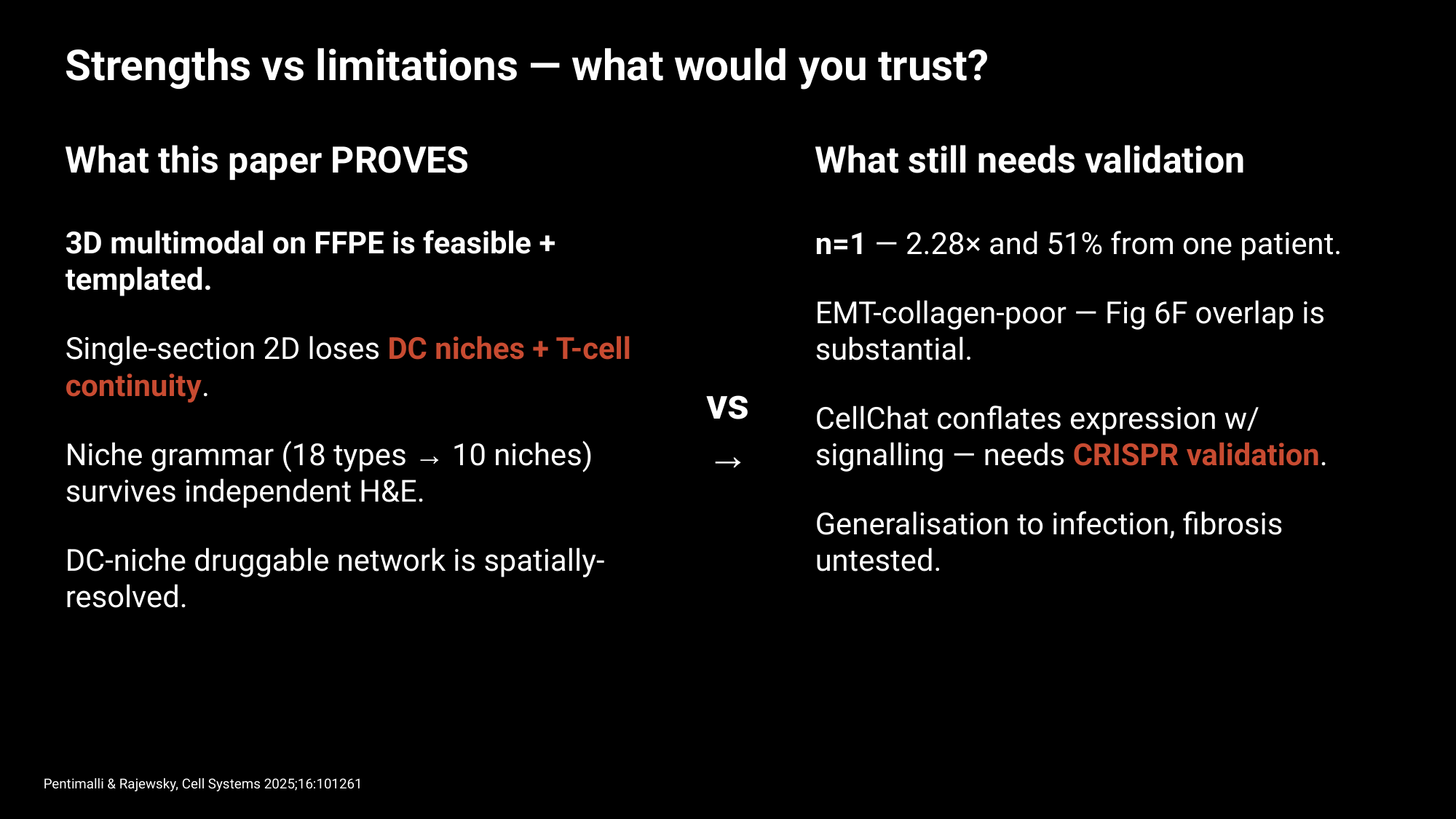

Strengths vs limitations — what would you trust?
What this paper PROVES
What still needs validation
3D multimodal on FFPE is feasible + templated.

Single-section 2D loses DC niches + T-cell continuity.

Niche grammar (18 types → 10 niches) survives independent H&E.

DC-niche druggable network is spatially-resolved.
n=1 — 2.28× and 51% from one patient.

EMT-collagen-poor — Fig 6F overlap is substantial.

CellChat conflates expression w/ signalling — needs CRISPR validation.

Generalisation to infection, fibrosis untested.
vs
→
Pentimalli & Rajewsky, Cell Systems 2025;16:101261